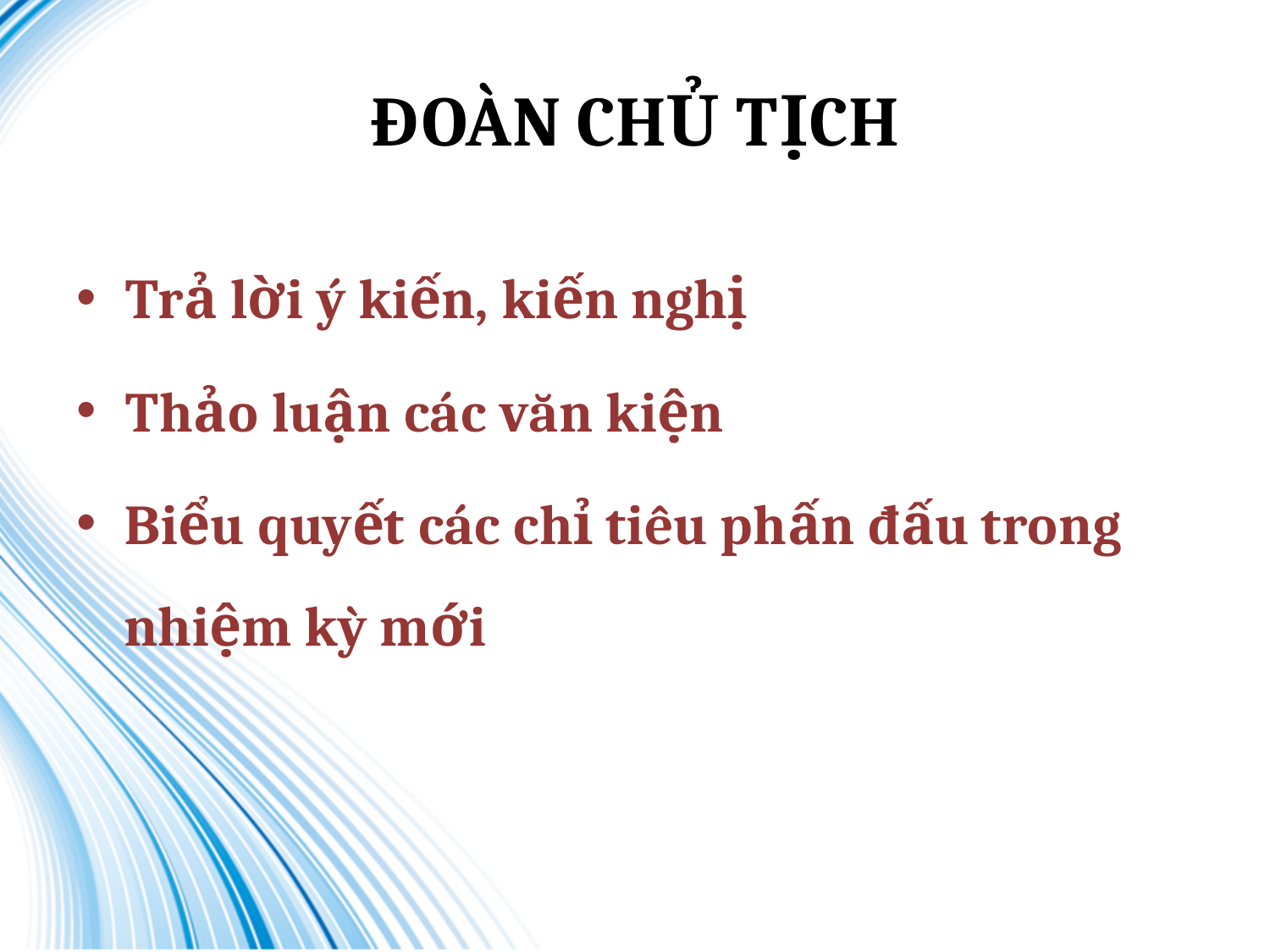

# ĐOÀN CHỦ TỊCH
Trả lời ý kiến, kiến nghị
Thảo luận các văn kiện
Biểu quyết các chỉ tiêu phấn đấu trong nhiệm kỳ mới